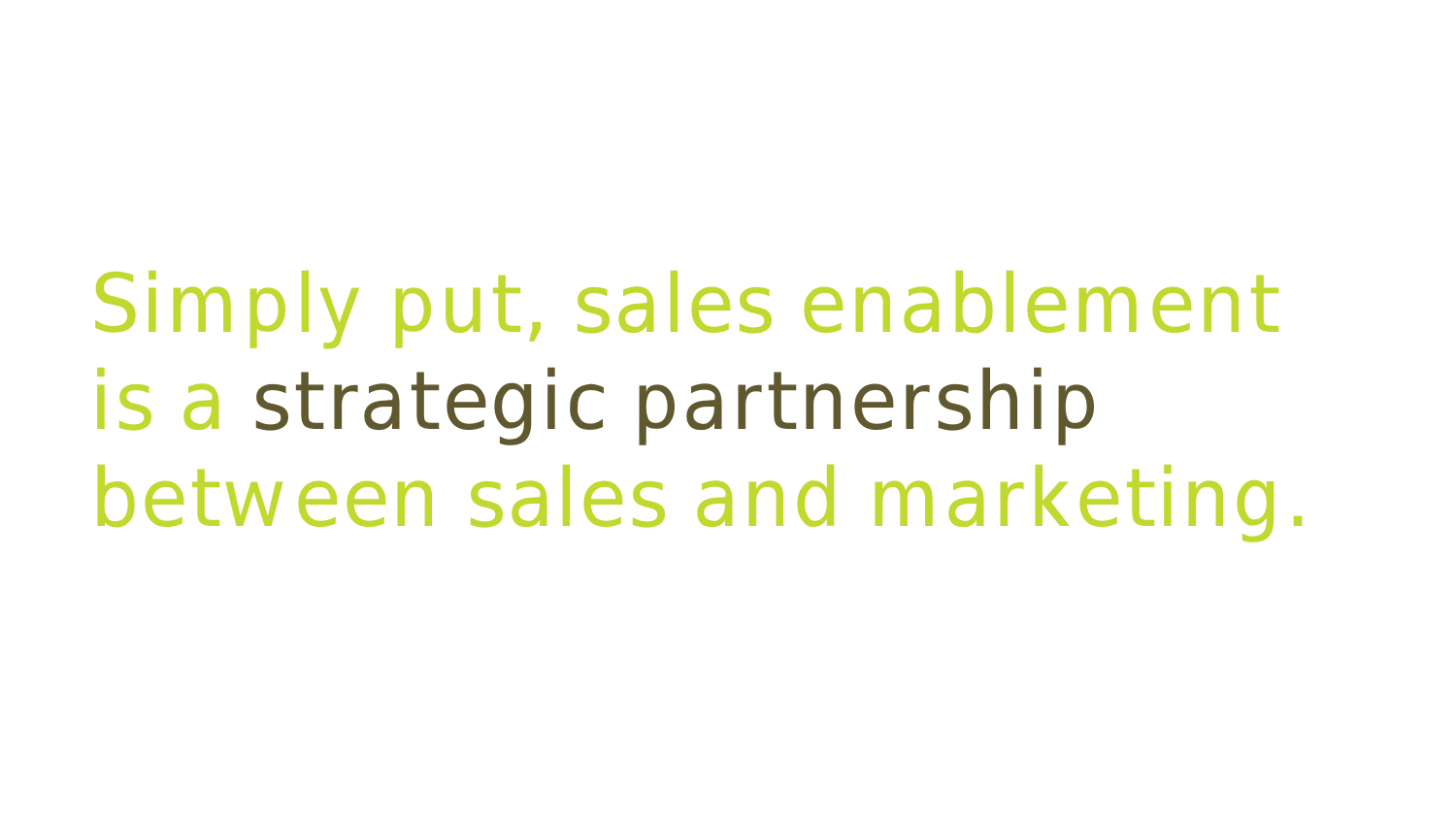

# Simply put, sales enablement is a strategic partnership between sales and marketing.